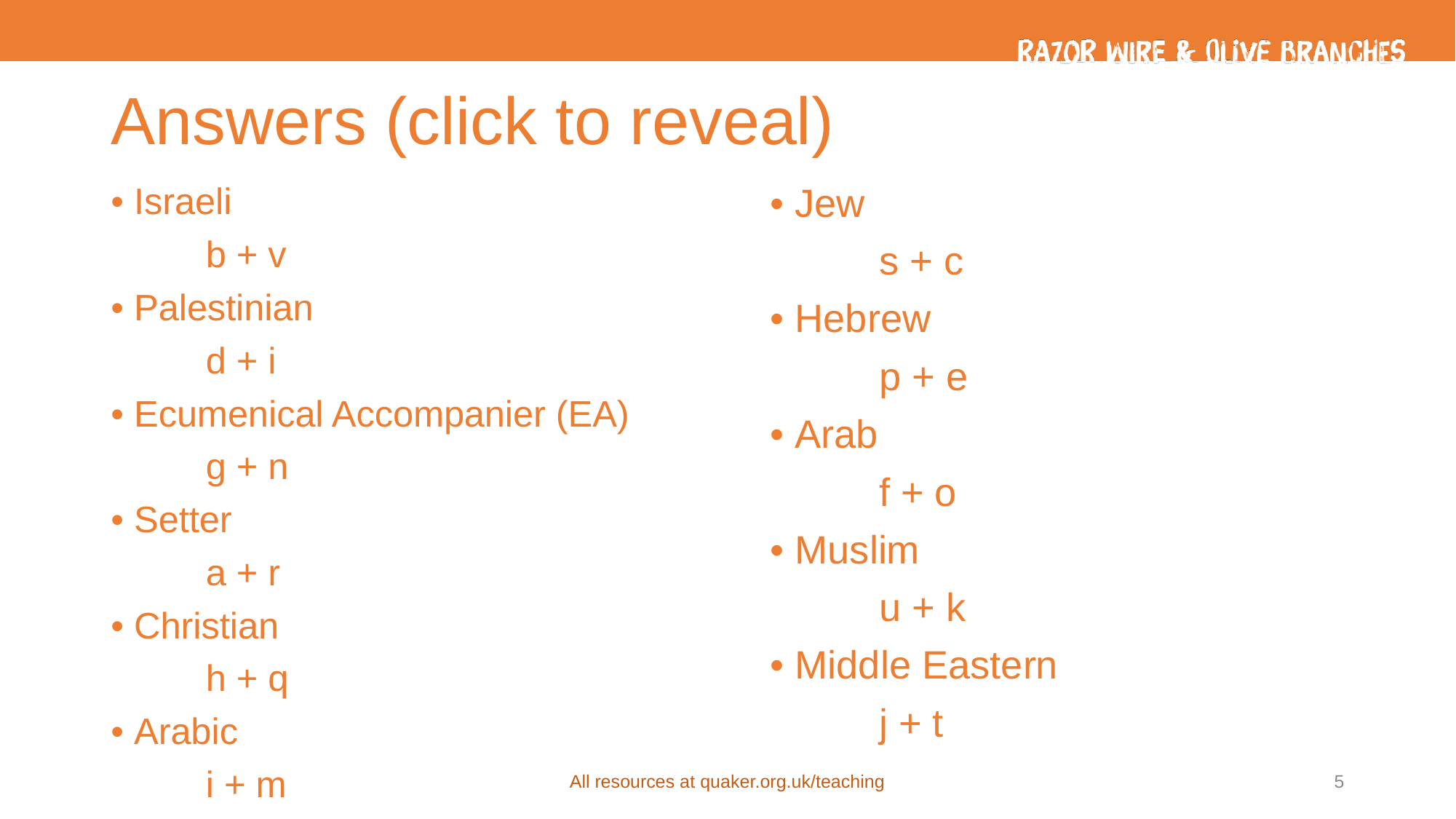

# Answers (click to reveal)
• Israeli
	b + v
• Palestinian
	d + i
• Ecumenical Accompanier (EA)
	g + n
• Setter
	a + r
• Christian
	h + q
• Arabic
	i + m
• Jew
	s + c
• Hebrew
	p + e
• Arab
	f + o
• Muslim
	u + k
• Middle Eastern
	j + t
All resources at quaker.org.uk/teaching
5